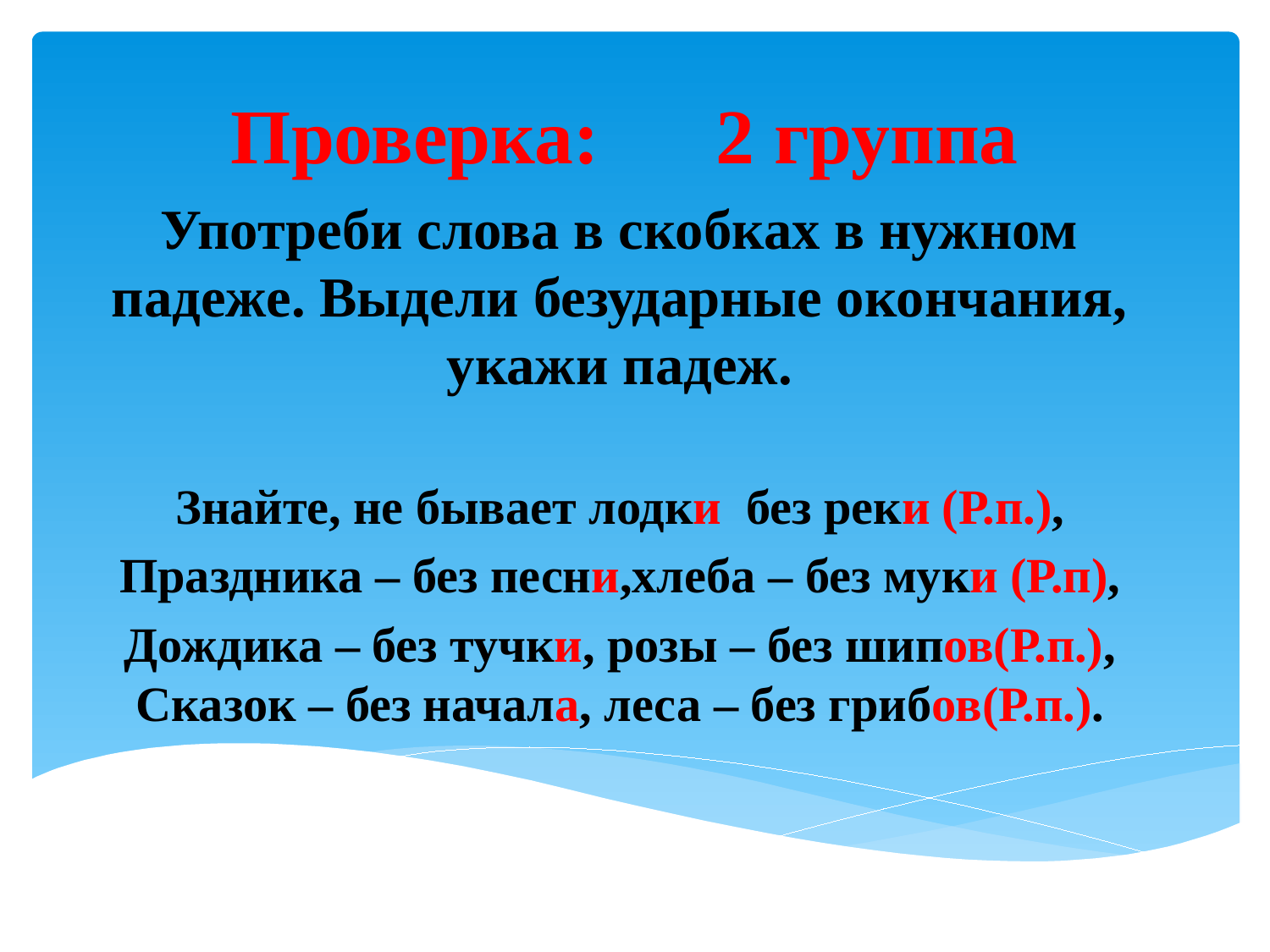

# Проверка:      2 группа
Употреби слова в скобках в нужном падеже. Выдели безударные окончания, укажи падеж.

Знайте, не бывает лодки  без реки (Р.п.),
Праздника – без песни,хлеба – без муки (Р.п),
Дождика – без тучки, розы – без шипов(Р.п.), Сказок – без начала, леса – без грибов(Р.п.).